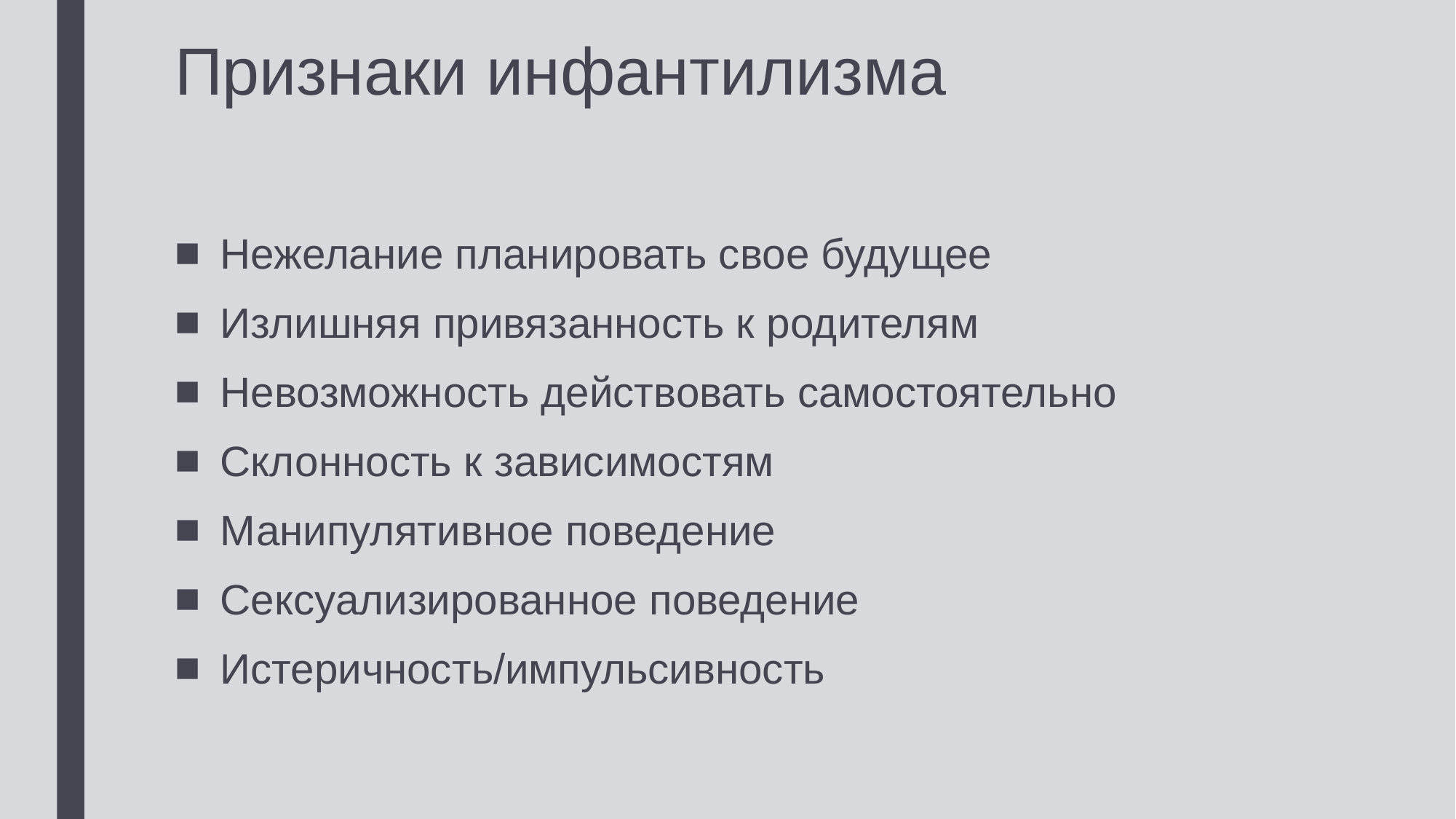

# Признаки инфантилизма
Нежелание планировать свое будущее
Излишняя привязанность к родителям
Невозможность действовать самостоятельно
Склонность к зависимостям
Манипулятивное поведение
Сексуализированное поведение
Истеричность/импульсивность